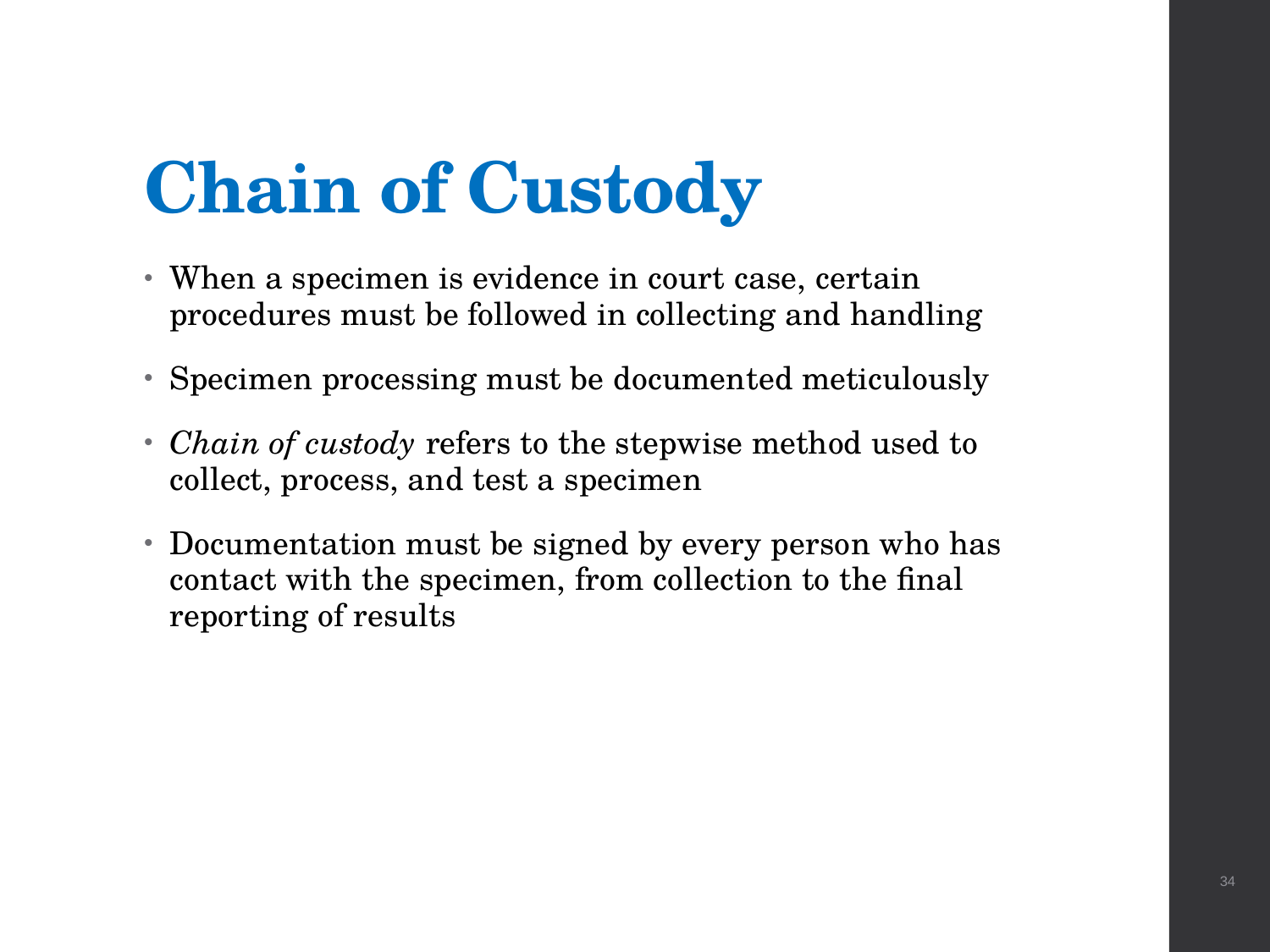

# Chain of Custody
When a specimen is evidence in court case, certain procedures must be followed in collecting and handling
Specimen processing must be documented meticulously
Chain of custody refers to the stepwise method used to collect, process, and test a specimen
Documentation must be signed by every person who has contact with the specimen, from collection to the final reporting of results
 34